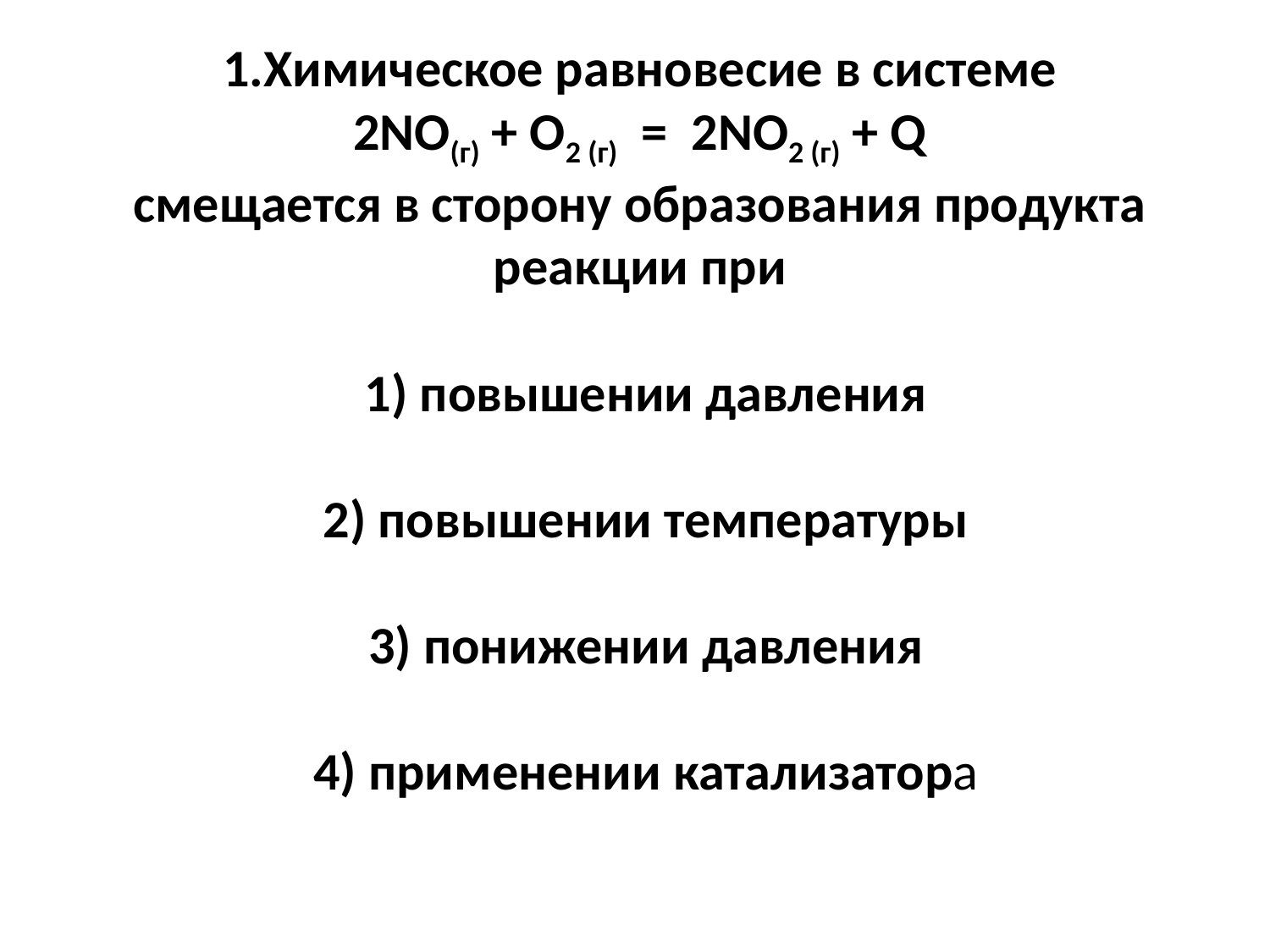

# 1.Химическое равновесие в системе 2NO(г) + O2 (г)  =  2NO2 (г) + Q смещается в сторону образования продукта реакции при     1) повышении давления     2) повышении температуры     3) понижении давления     4) применении катализатора